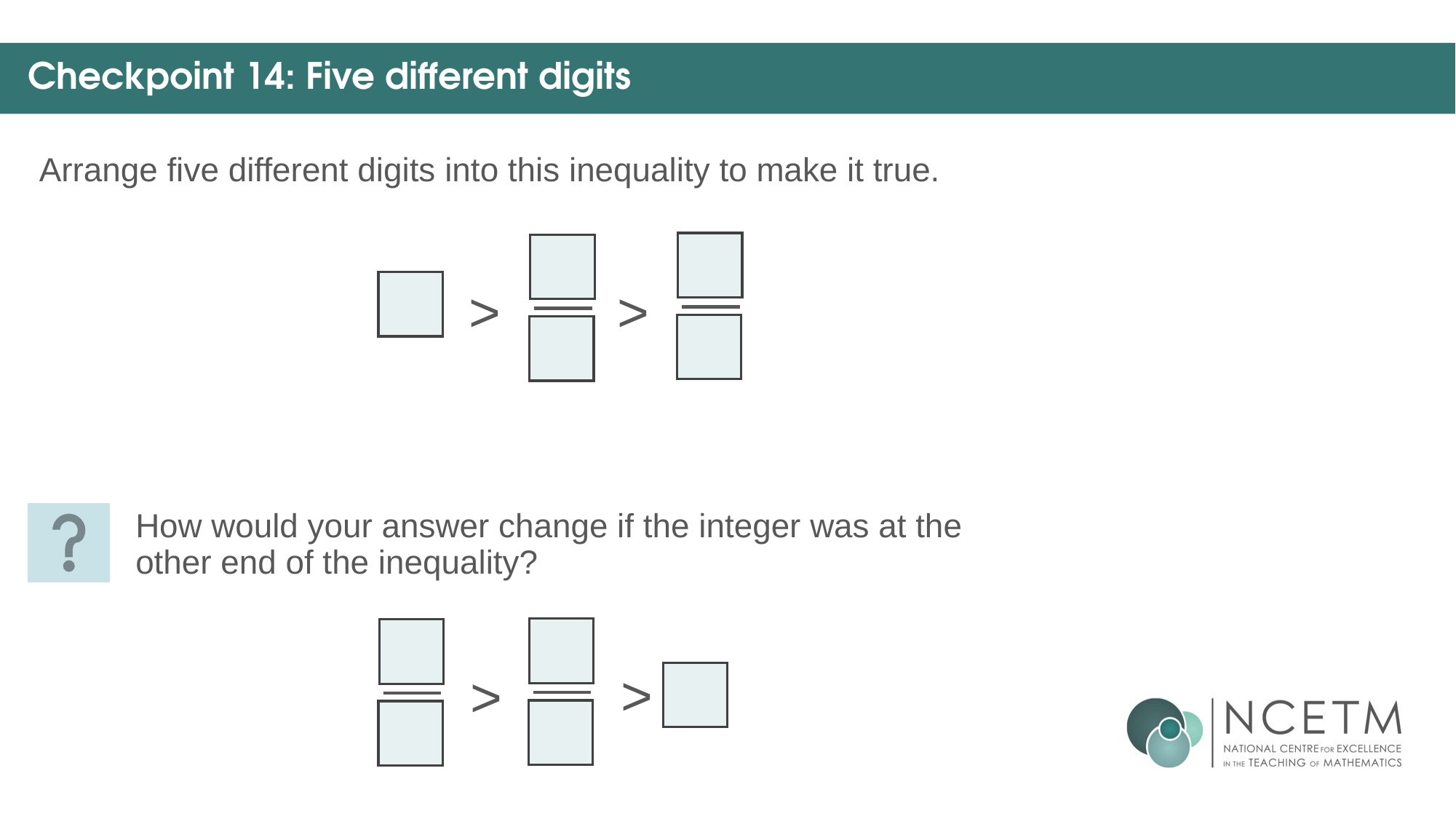

Checkpoint 14: Five different digits
Arrange five different digits into this inequality to make it true.

>
>

How would your answer change if the integer was at the other end of the inequality?

>
>